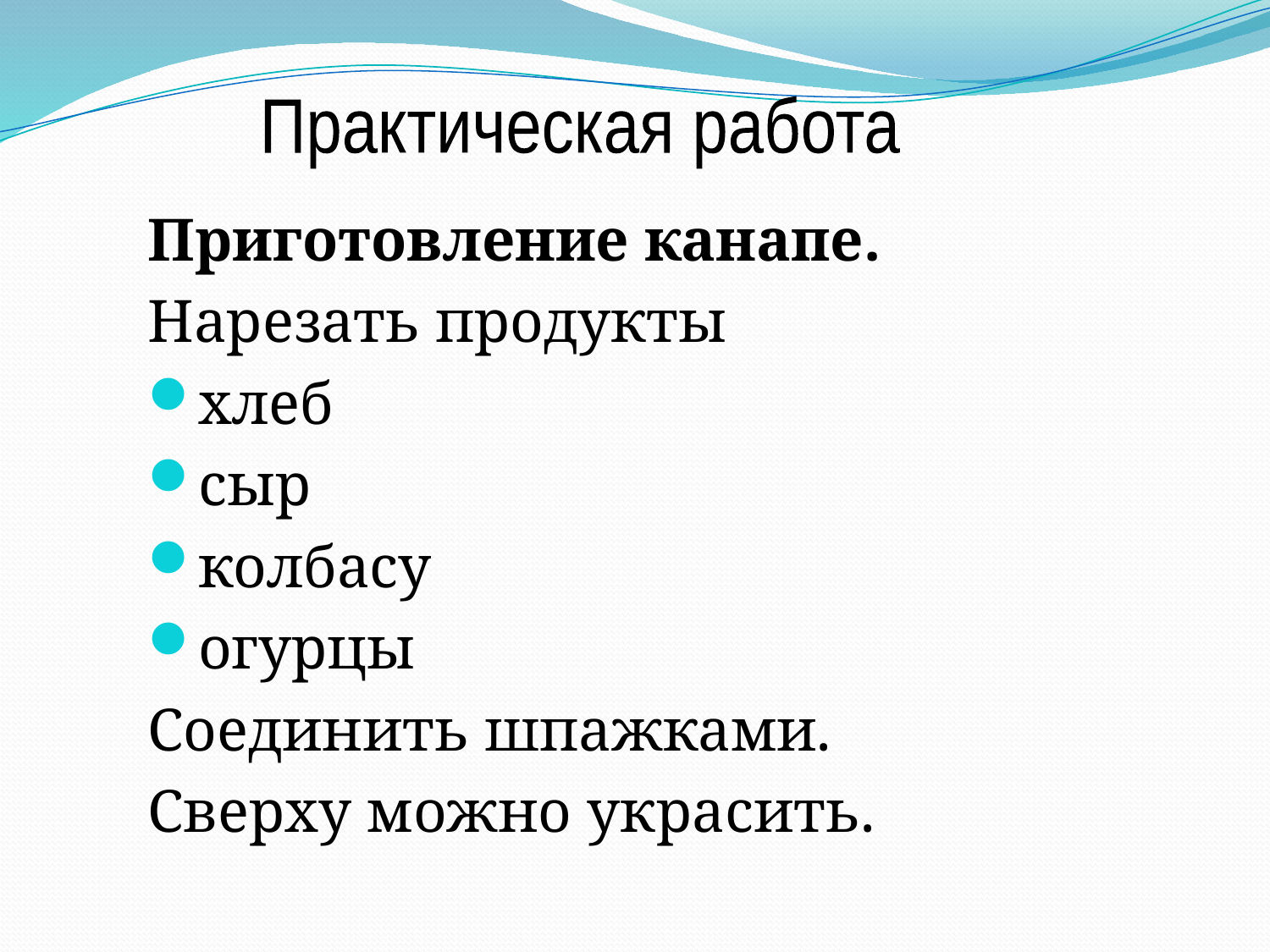

Практическая работа
Приготовление канапе.
Нарезать продукты
хлеб
сыр
колбасу
огурцы
Соединить шпажками.
Сверху можно украсить.